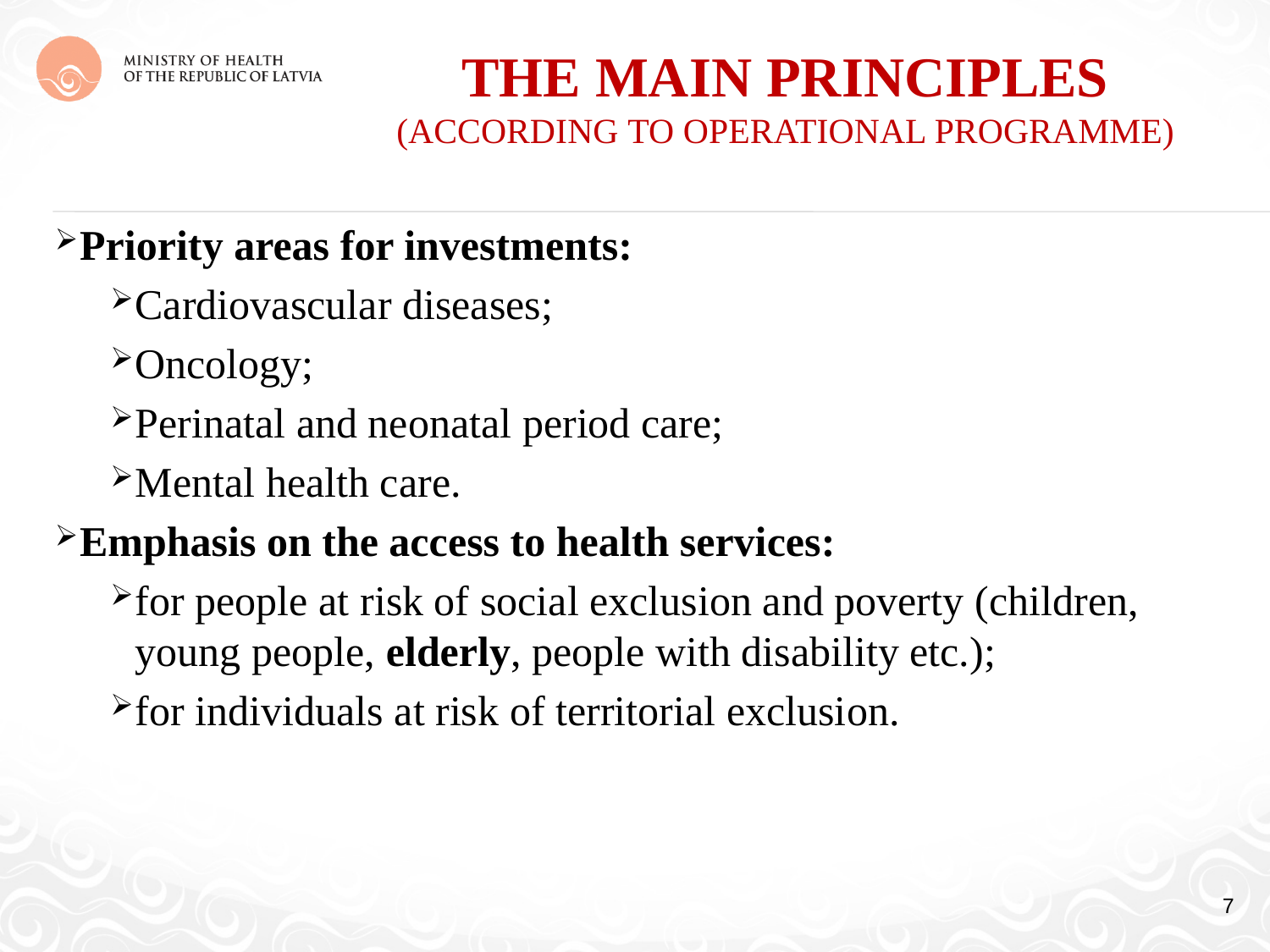

# THE MAIN PRINCIPLES (ACCORDING TO Operational programme)
Priority areas for investments:
Cardiovascular diseases;
Oncology;
Perinatal and neonatal period care;
Mental health care.
Emphasis on the access to health services:
for people at risk of social exclusion and poverty (children, young people, elderly, people with disability etc.);
for individuals at risk of territorial exclusion.

7